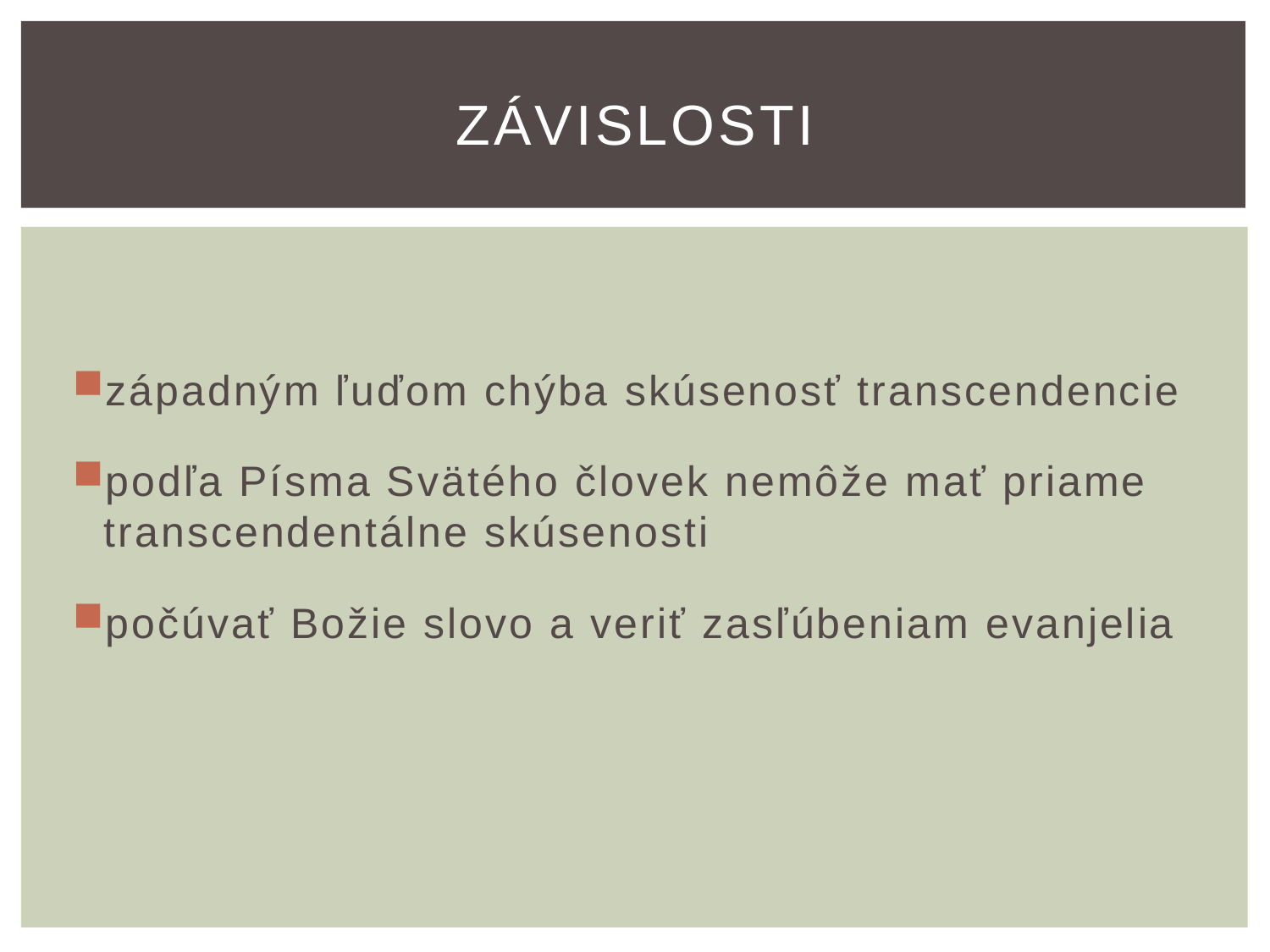

# Závislosti

západným ľuďom chýba skúsenosť transcendencie
podľa Písma Svätého človek nemôže mať priame transcendentálne skúsenosti
počúvať Božie slovo a veriť zasľúbeniam evanjelia